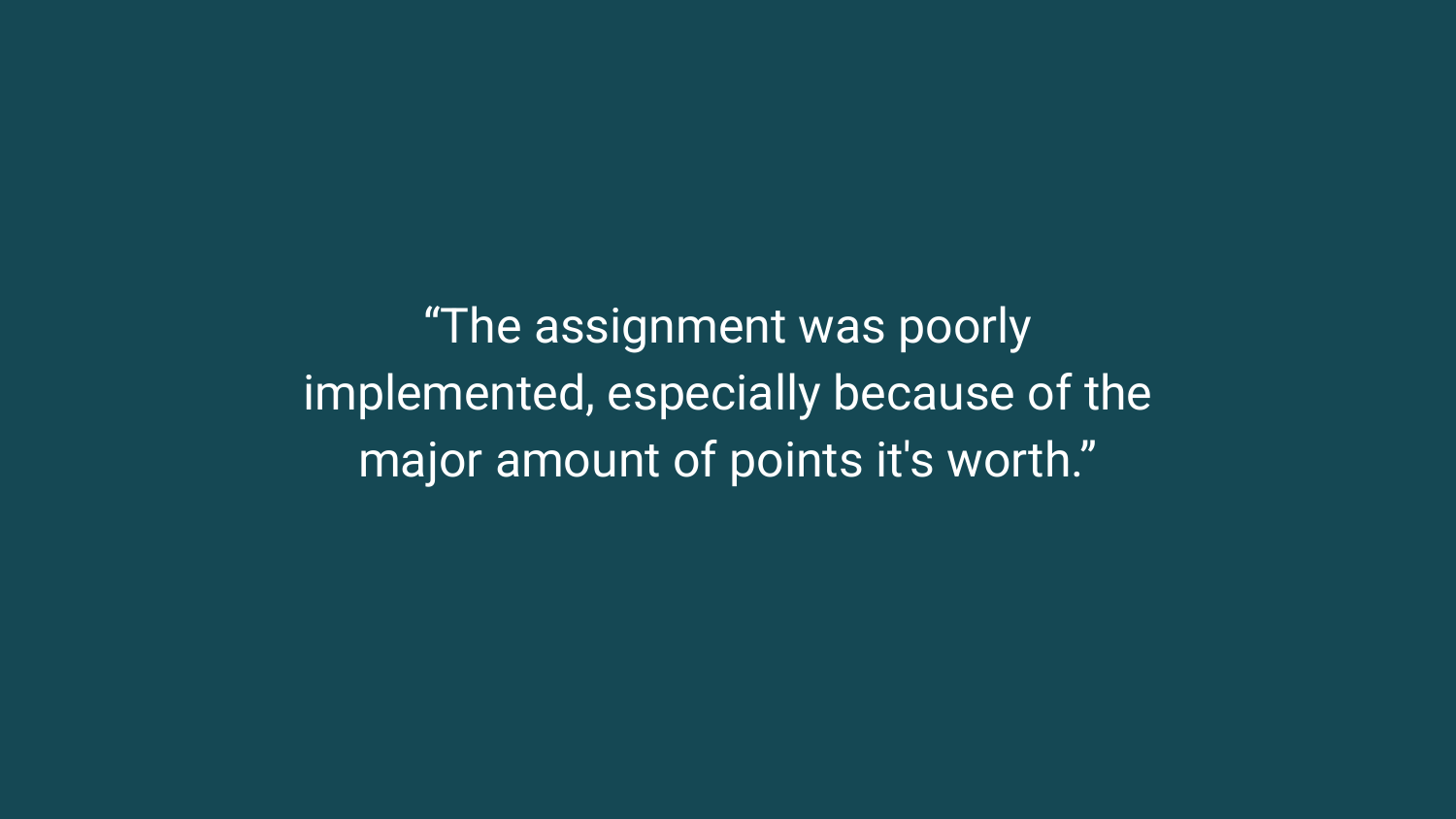

“The assignment was poorly implemented, especially because of the major amount of points it's worth.”